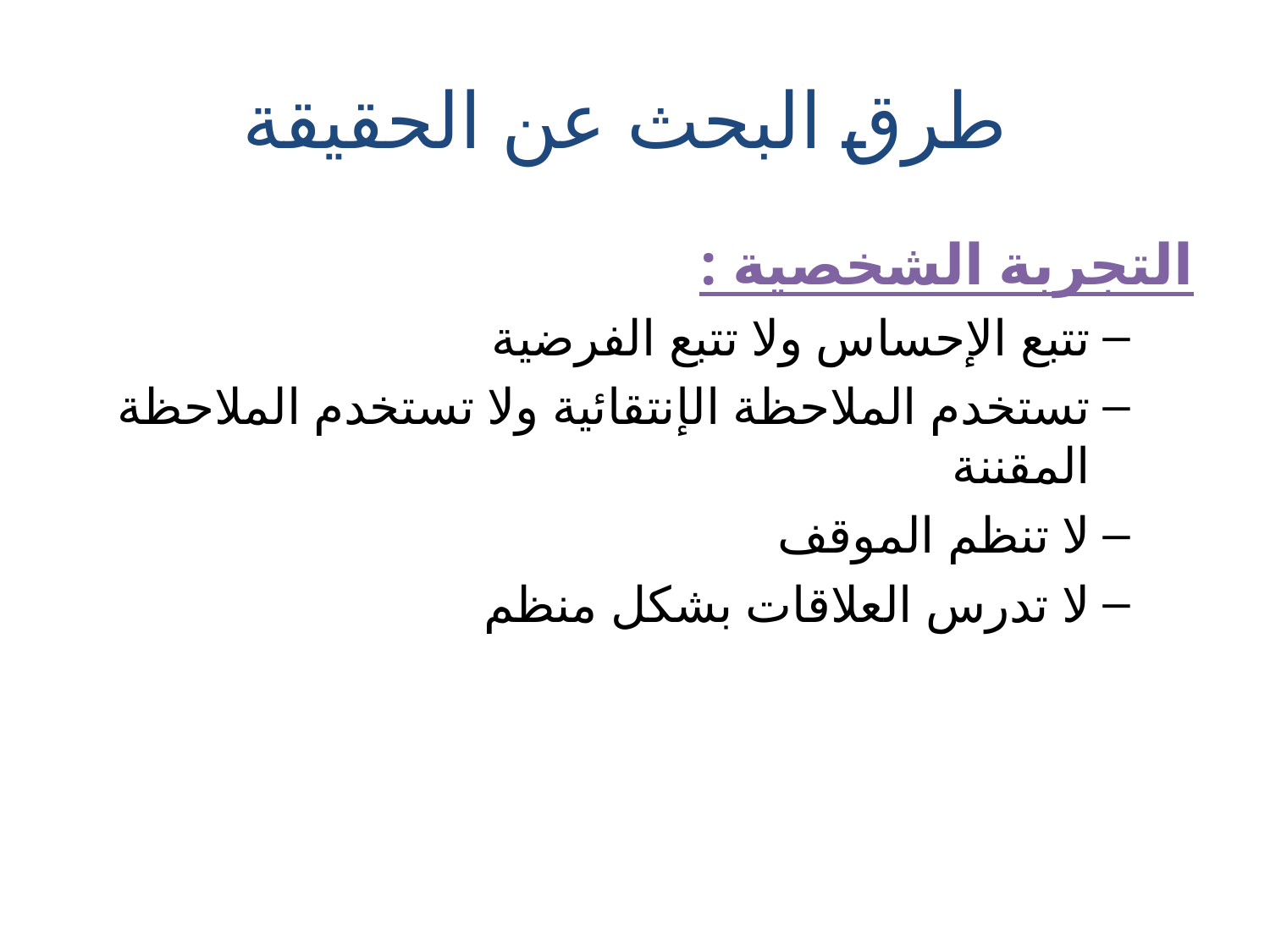

# طرق البحث عن الحقيقة
التجربة الشخصية :
تتبع الإحساس ولا تتبع الفرضية
تستخدم الملاحظة الإنتقائية ولا تستخدم الملاحظة المقننة
لا تنظم الموقف
لا تدرس العلاقات بشكل منظم